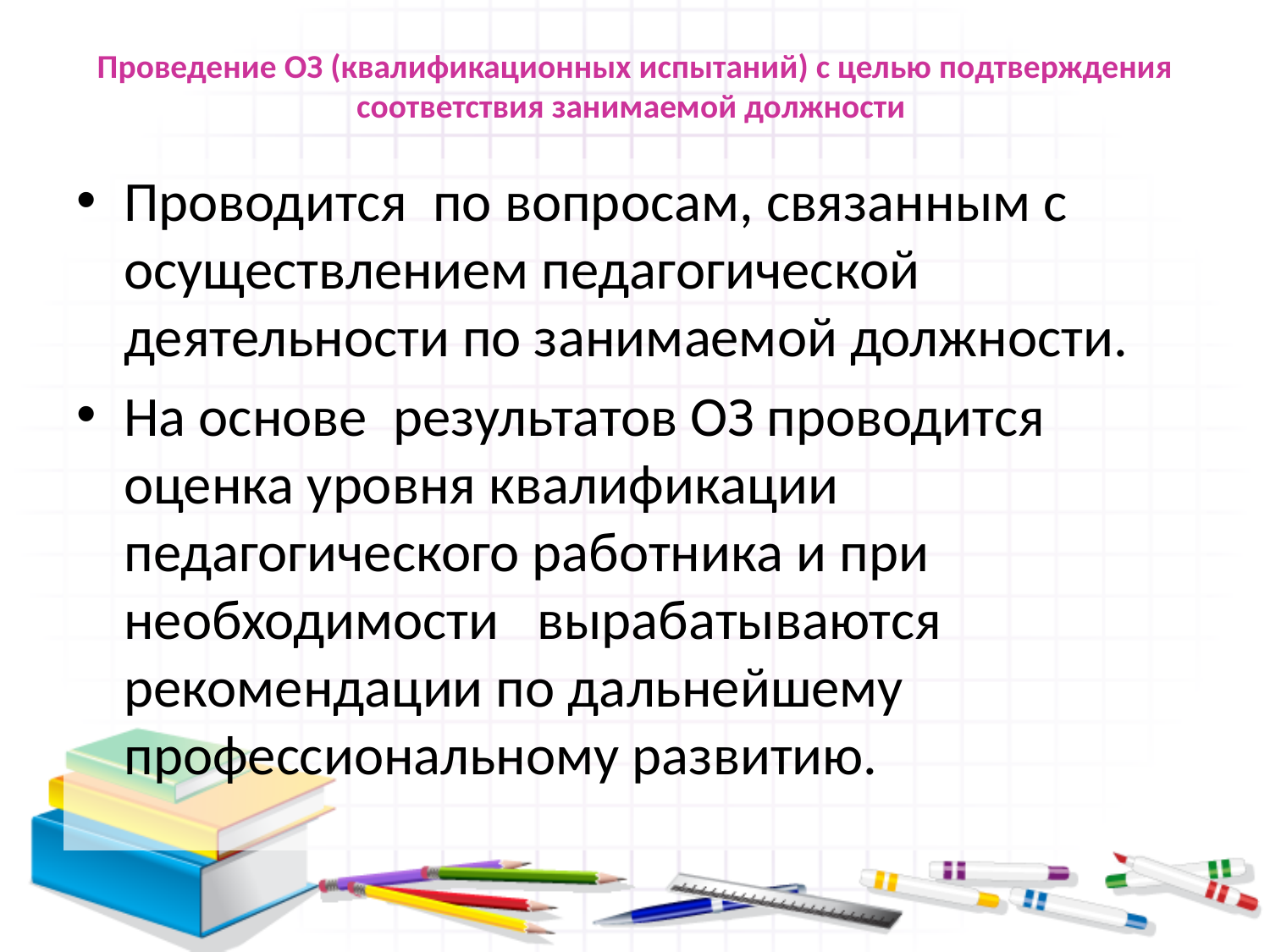

# Проведение ОЗ (квалификационных испытаний) с целью подтверждения соответствия занимаемой должности
Проводится  по вопросам, связанным с осуществлением педагогической деятельности по занимаемой должности.
На основе  результатов ОЗ проводится оценка уровня квалификации педагогического работника и при необходимости   вырабатываются рекомендации по дальнейшему профессиональному развитию.